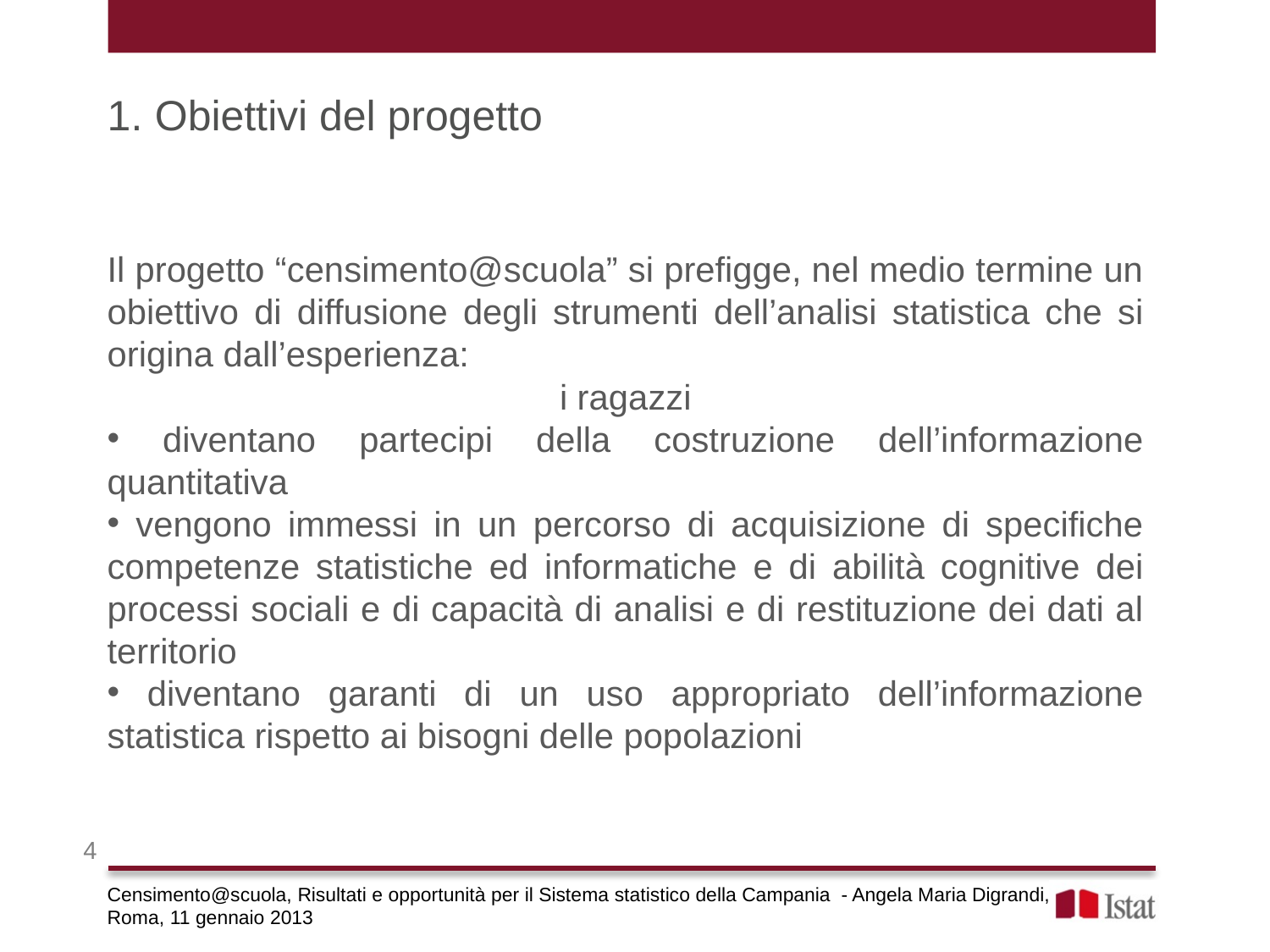

Obiettivi del progetto
Il progetto “censimento@scuola” si prefigge, nel medio termine un obiettivo di diffusione degli strumenti dell’analisi statistica che si origina dall’esperienza:
i ragazzi
 diventano partecipi della costruzione dell’informazione quantitativa
 vengono immessi in un percorso di acquisizione di specifiche competenze statistiche ed informatiche e di abilità cognitive dei processi sociali e di capacità di analisi e di restituzione dei dati al territorio
 diventano garanti di un uso appropriato dell’informazione statistica rispetto ai bisogni delle popolazioni
4
Censimento@scuola, Risultati e opportunità per il Sistema statistico della Campania  - Angela Maria Digrandi, Roma, 11 gennaio 2013